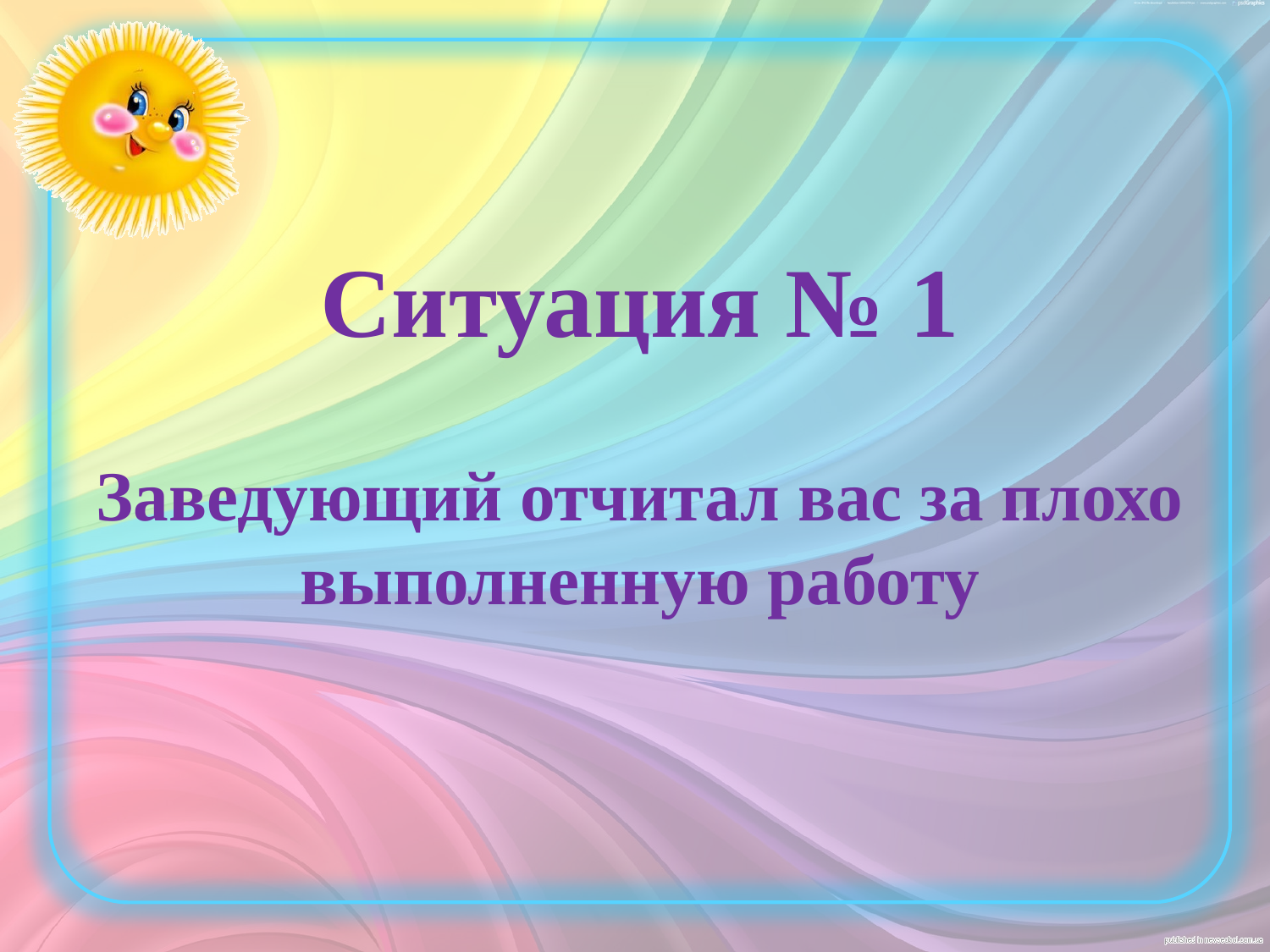

# Ситуация № 1 Заведующий отчитал вас за плохо выполненную работу